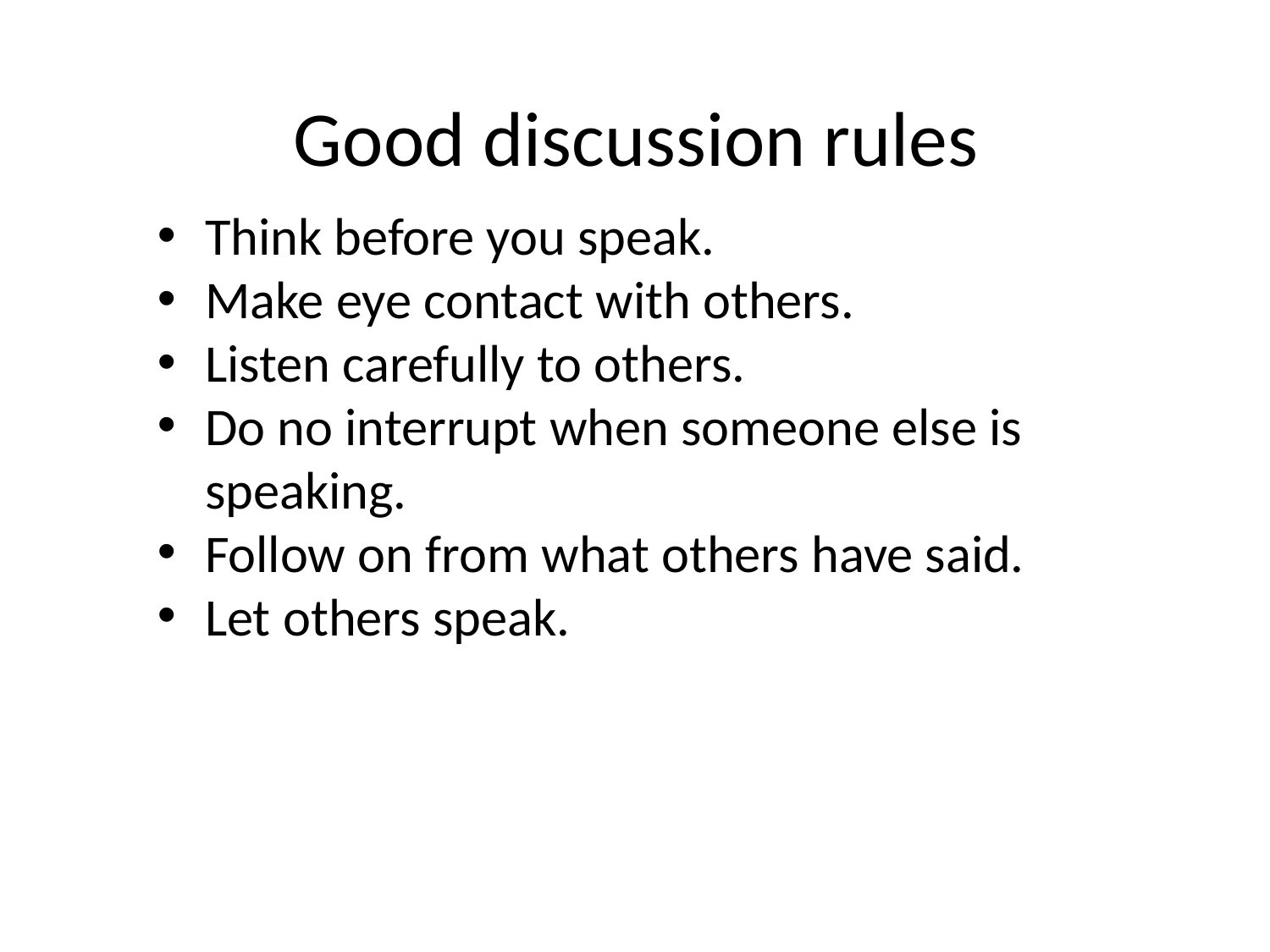

# Good discussion rules
Think before you speak.
Make eye contact with others.
Listen carefully to others.
Do no interrupt when someone else is speaking.
Follow on from what others have said.
Let others speak.